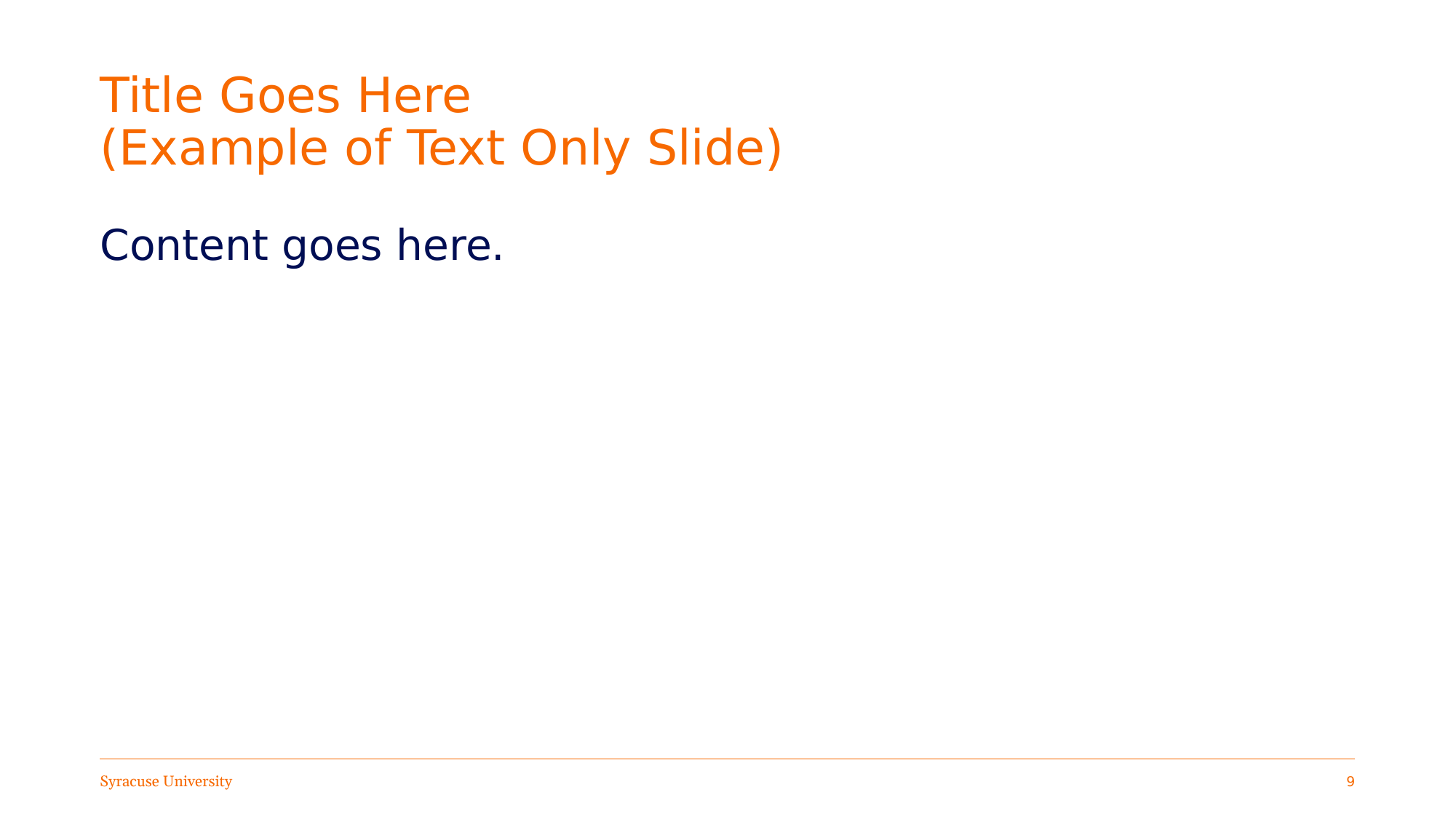

# Title Goes Here (Example of Text Only Slide)
Content goes here.